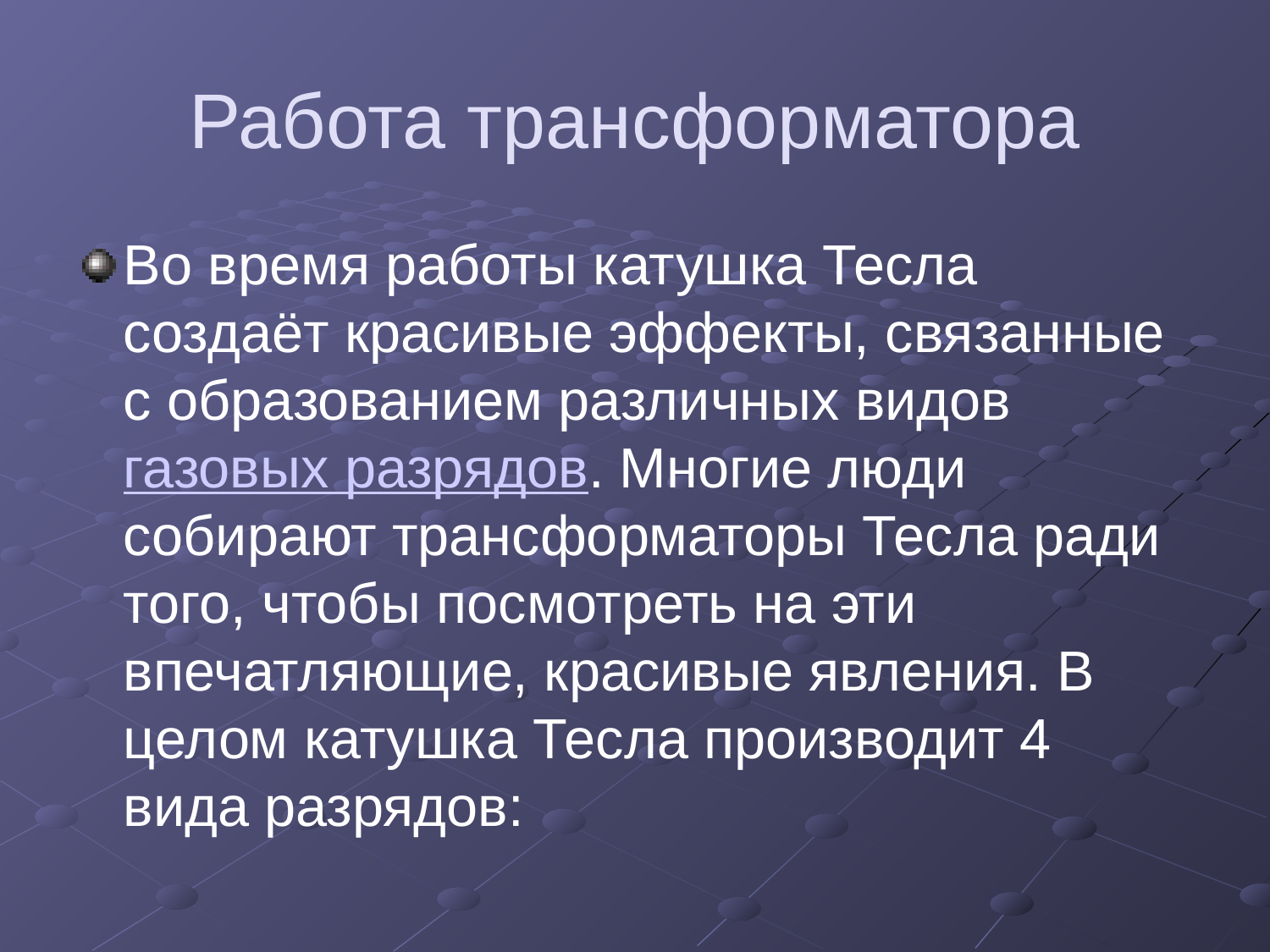

Работа трансформатора
Во время работы катушка Тесла создаёт красивые эффекты, связанные с образованием различных видов газовых разрядов. Многие люди собирают трансформаторы Тесла ради того, чтобы посмотреть на эти впечатляющие, красивые явления. В целом катушка Тесла производит 4 вида разрядов: